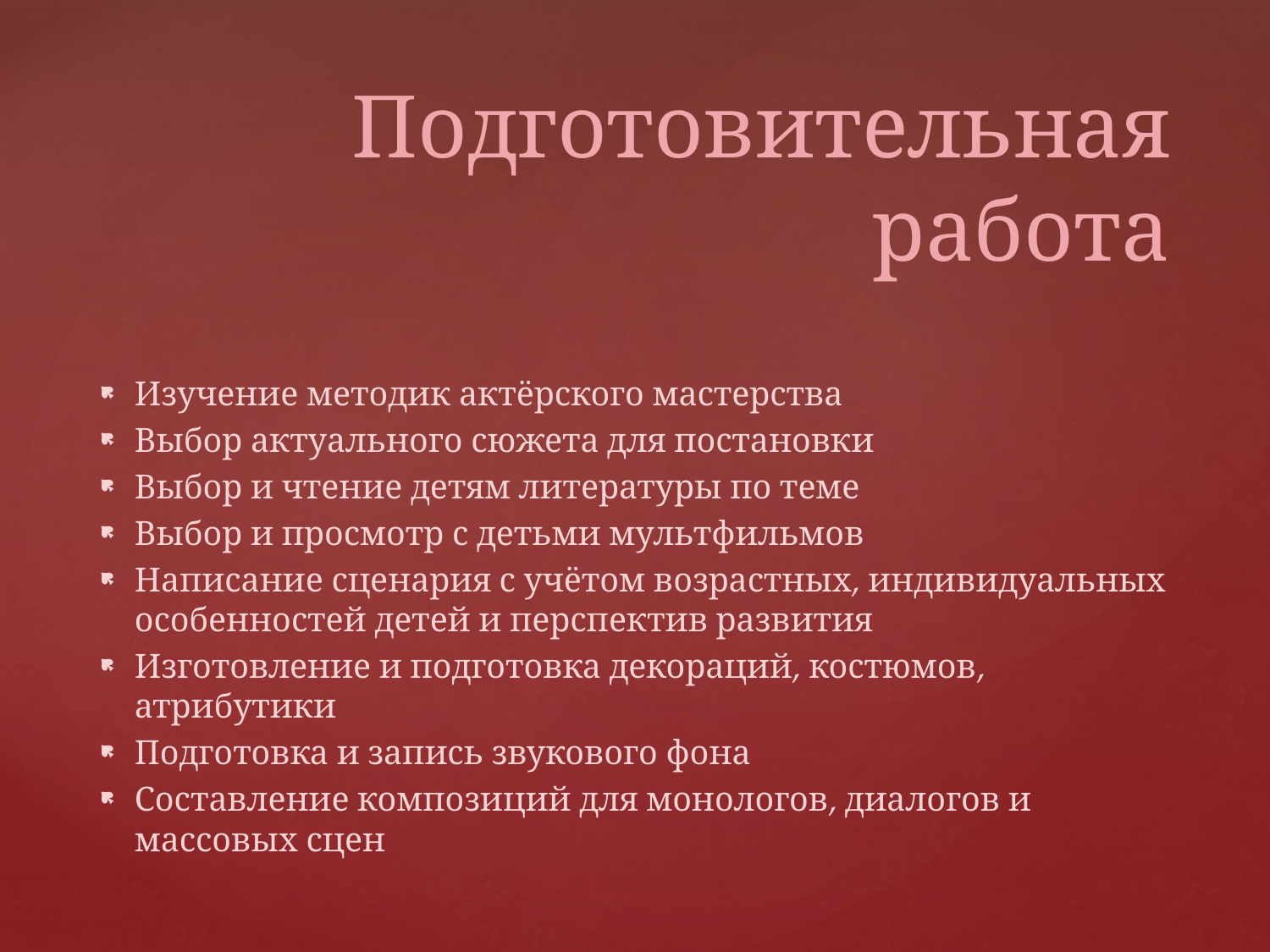

# Подготовительная работа
Изучение методик актёрского мастерства
Выбор актуального сюжета для постановки
Выбор и чтение детям литературы по теме
Выбор и просмотр с детьми мультфильмов
Написание сценария с учётом возрастных, индивидуальных особенностей детей и перспектив развития
Изготовление и подготовка декораций, костюмов, атрибутики
Подготовка и запись звукового фона
Составление композиций для монологов, диалогов и массовых сцен